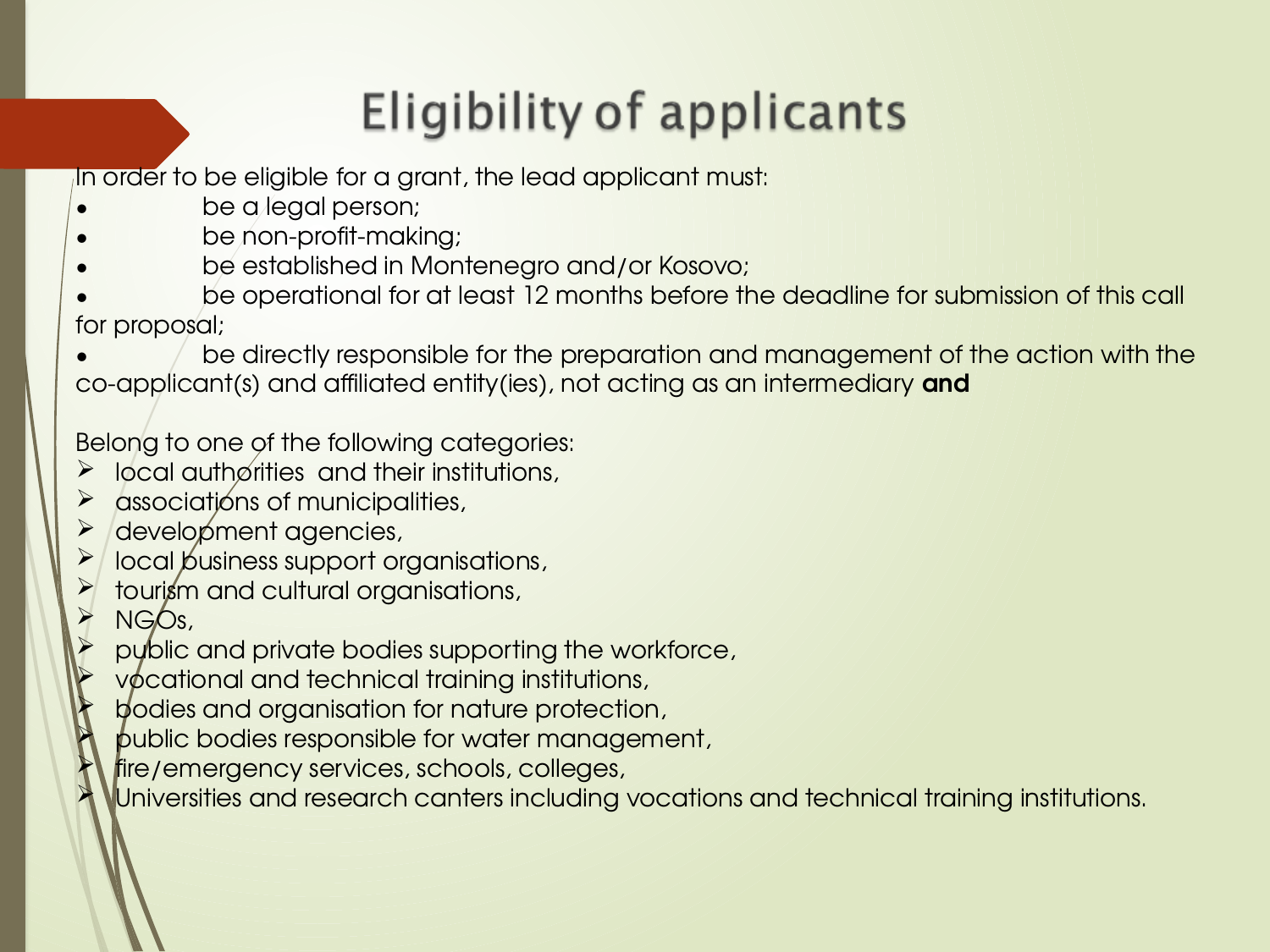

In order to be eligible for a grant, the lead applicant must:
•	be a legal person;
•	be non-profit-making;
•	be established in Montenegro and/or Kosovo;
•	be operational for at least 12 months before the deadline for submission of this call for proposal;
•	be directly responsible for the preparation and management of the action with the co-applicant(s) and affiliated entity(ies), not acting as an intermediary and

Belong to one of the following categories:
local authorities  and their institutions,
associations of municipalities,
development agencies,
local business support organisations,
tourism and cultural organisations,
NGOs,
public and private bodies supporting the workforce,
vocational and technical training institutions,
bodies and organisation for nature protection,
public bodies responsible for water management,
fire/emergency services, schools, colleges,
Universities and research canters including vocations and technical training institutions.